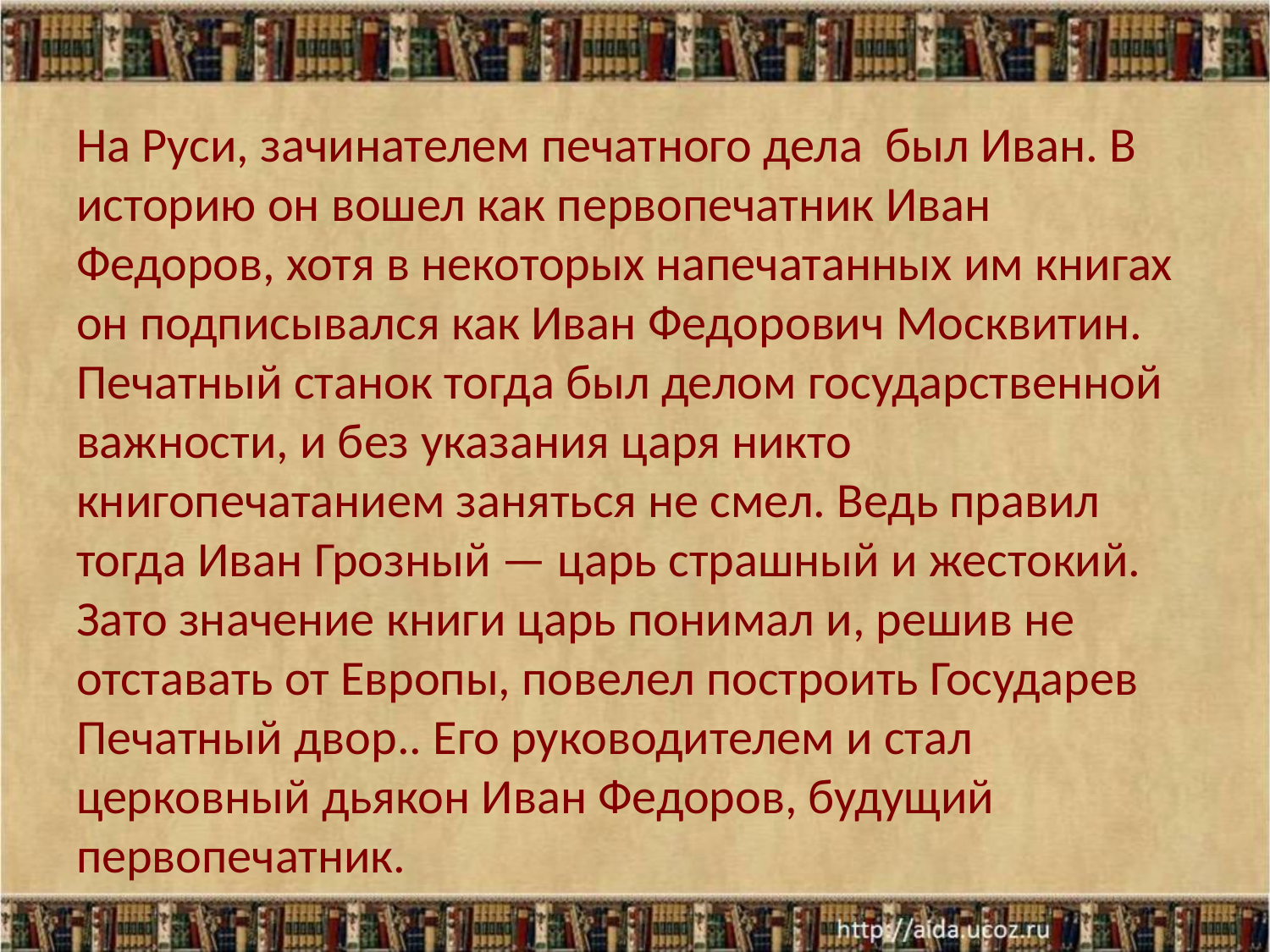

#
На Руси, зачинателем печатного дела  был Иван. В историю он вошел как первопечатник Иван Федоров, хотя в некоторых напечатанных им книгах он подписывался как Иван Федорович Москвитин.  Печатный станок тогда был делом государственной важности, и без указания царя никто книгопечатанием заняться не смел. Ведь правил тогда Иван Грозный — царь страшный и жестокий. Зато значение книги царь понимал и, решив не отставать от Европы, повелел построить Государев Печатный двор.. Его руководителем и стал церковный дьякон Иван Федоров, будущий первопечатник.